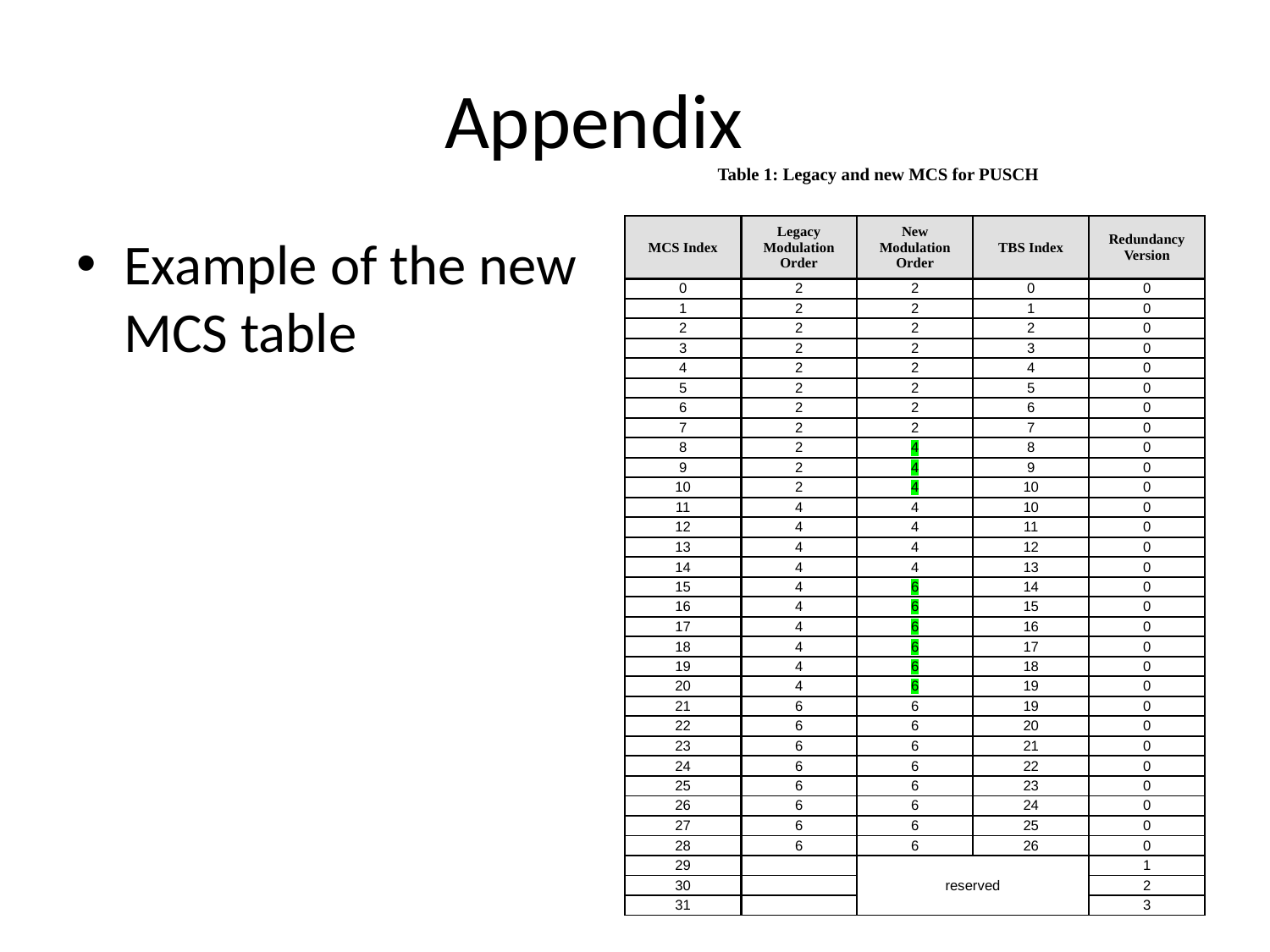

# Appendix
Table 1: Legacy and new MCS for PUSCH

| MCS Index | Legacy Modulation Order | New Modulation Order | TBS Index | Redundancy Version |
| --- | --- | --- | --- | --- |
| 0 | 2 | 2 | 0 | 0 |
| 1 | 2 | 2 | 1 | 0 |
| 2 | 2 | 2 | 2 | 0 |
| 3 | 2 | 2 | 3 | 0 |
| 4 | 2 | 2 | 4 | 0 |
| 5 | 2 | 2 | 5 | 0 |
| 6 | 2 | 2 | 6 | 0 |
| 7 | 2 | 2 | 7 | 0 |
| 8 | 2 | 4 | 8 | 0 |
| 9 | 2 | 4 | 9 | 0 |
| 10 | 2 | 4 | 10 | 0 |
| 11 | 4 | 4 | 10 | 0 |
| 12 | 4 | 4 | 11 | 0 |
| 13 | 4 | 4 | 12 | 0 |
| 14 | 4 | 4 | 13 | 0 |
| 15 | 4 | 6 | 14 | 0 |
| 16 | 4 | 6 | 15 | 0 |
| 17 | 4 | 6 | 16 | 0 |
| 18 | 4 | 6 | 17 | 0 |
| 19 | 4 | 6 | 18 | 0 |
| 20 | 4 | 6 | 19 | 0 |
| 21 | 6 | 6 | 19 | 0 |
| 22 | 6 | 6 | 20 | 0 |
| 23 | 6 | 6 | 21 | 0 |
| 24 | 6 | 6 | 22 | 0 |
| 25 | 6 | 6 | 23 | 0 |
| 26 | 6 | 6 | 24 | 0 |
| 27 | 6 | 6 | 25 | 0 |
| 28 | 6 | 6 | 26 | 0 |
| 29 |  | reserved |  | 1 |
| 30 |  |  |  | 2 |
| 31 |  |  |  | 3 |
Example of the new MCS table